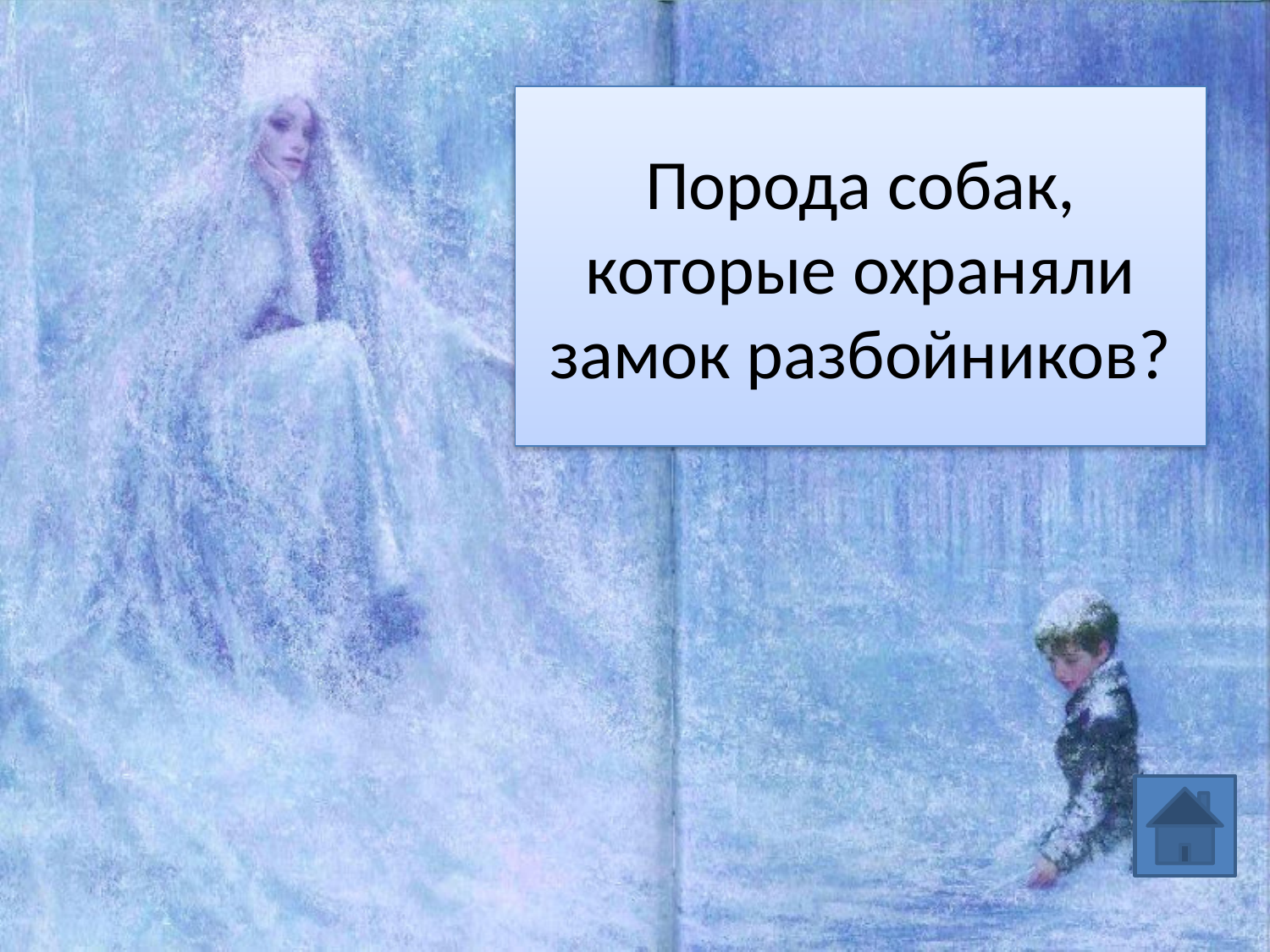

# Порода собак, которые охраняли замок разбойников?